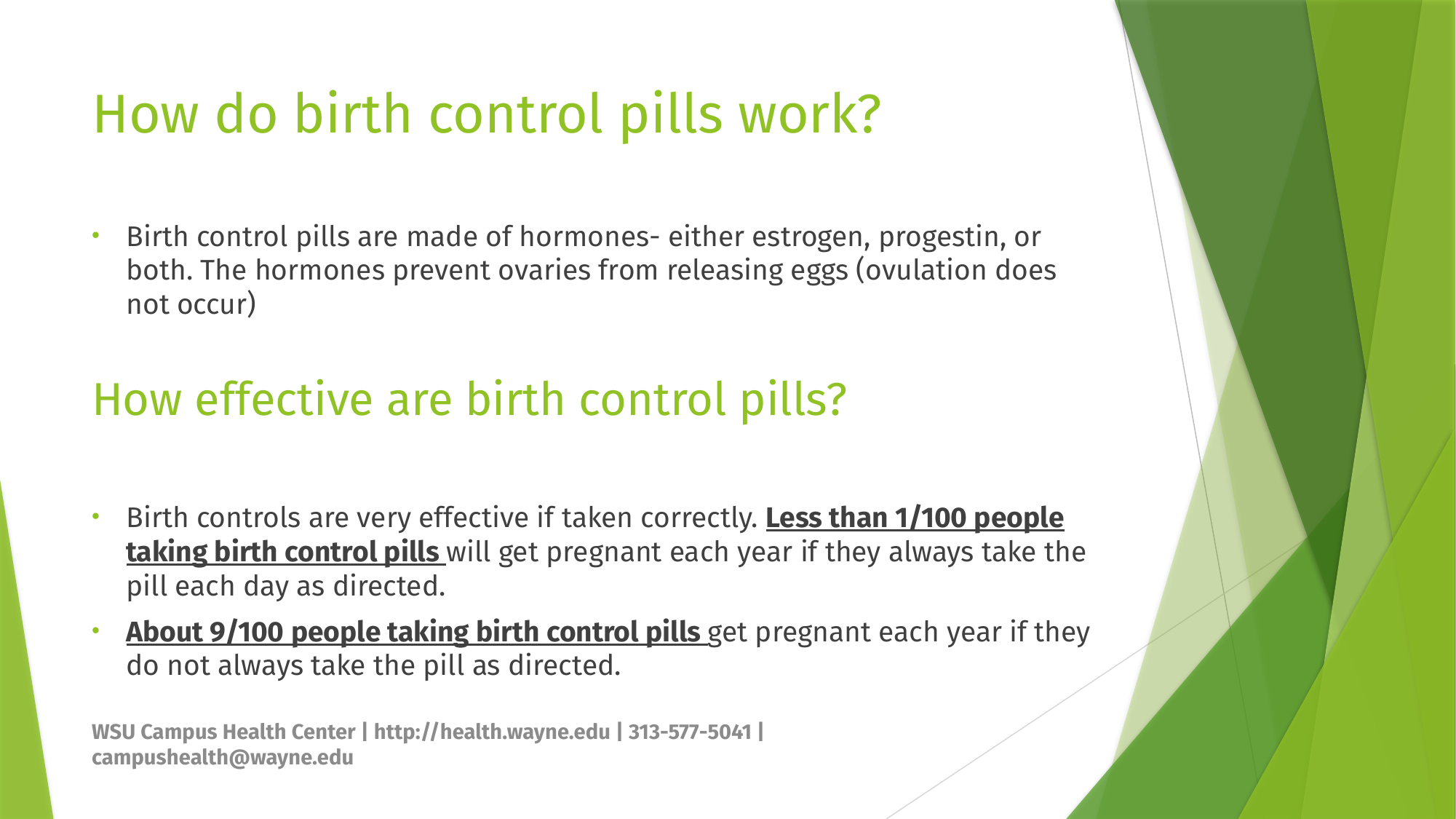

# How do birth control pills work?
Birth control pills are made of hormones- either estrogen, progestin, or both. The hormones prevent ovaries from releasing eggs (ovulation does not occur)

How effective are birth control pills?

Birth controls are very effective if taken correctly. Less than 1/100 people taking birth control pills will get pregnant each year if they always take the pill each day as directed.
About 9/100 people taking birth control pills get pregnant each year if they do not always take the pill as directed.
WSU Campus Health Center | http://health.wayne.edu | 313-577-5041 | campushealth@wayne.edu